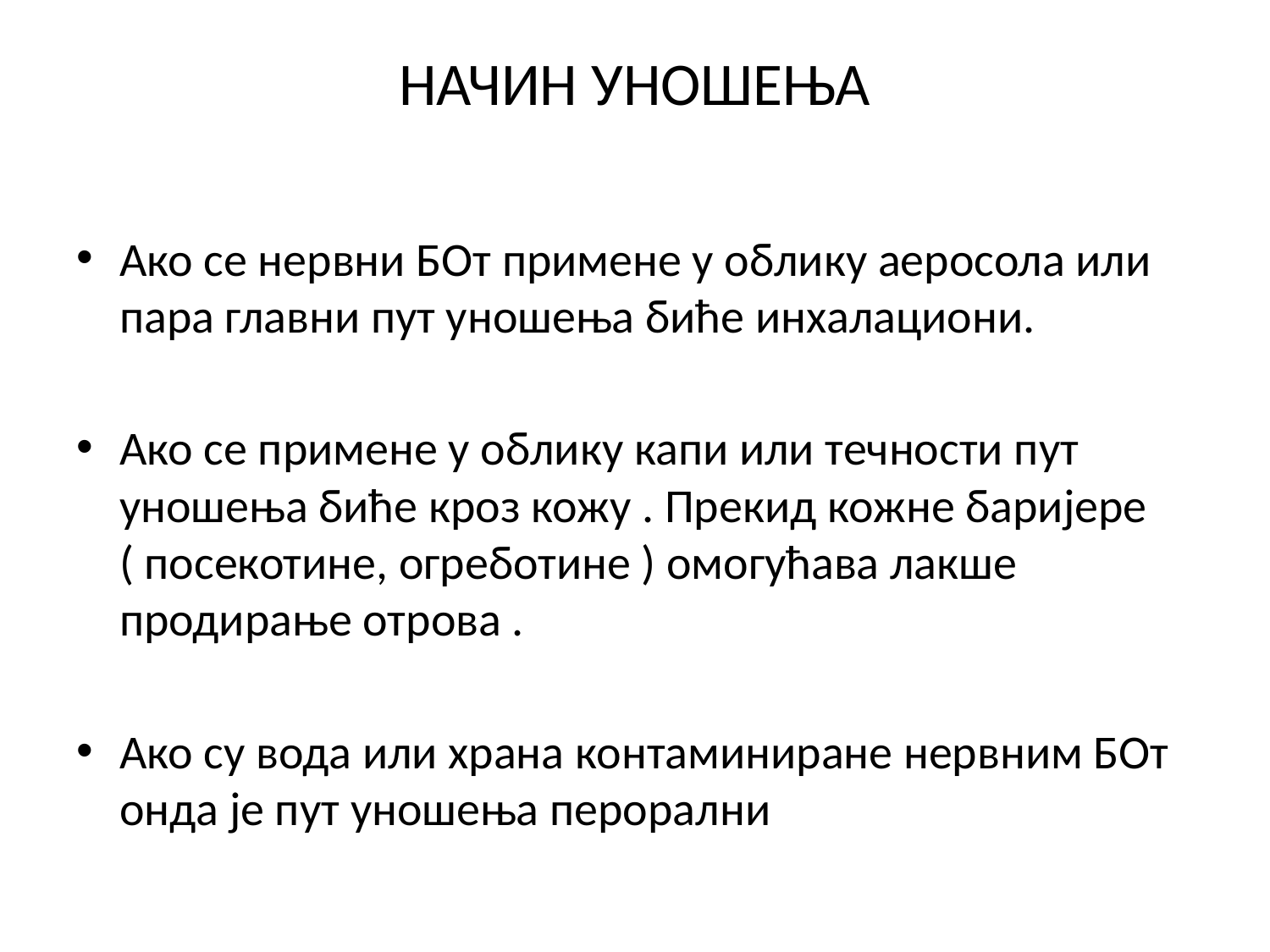

# НАЧИН УНОШЕЊА
Ако се нервни БОт примене у облику аеросола или пара главни пут уношења биће инхалациони.

Ако се примене у облику капи или течности пут уношења биће кроз кожу . Прекид кожне баријере ( посекотине, огреботине ) омогућава лакше продирање отрова .

Ако су вода или храна контаминиране нервним БОт онда је пут уношења перорални